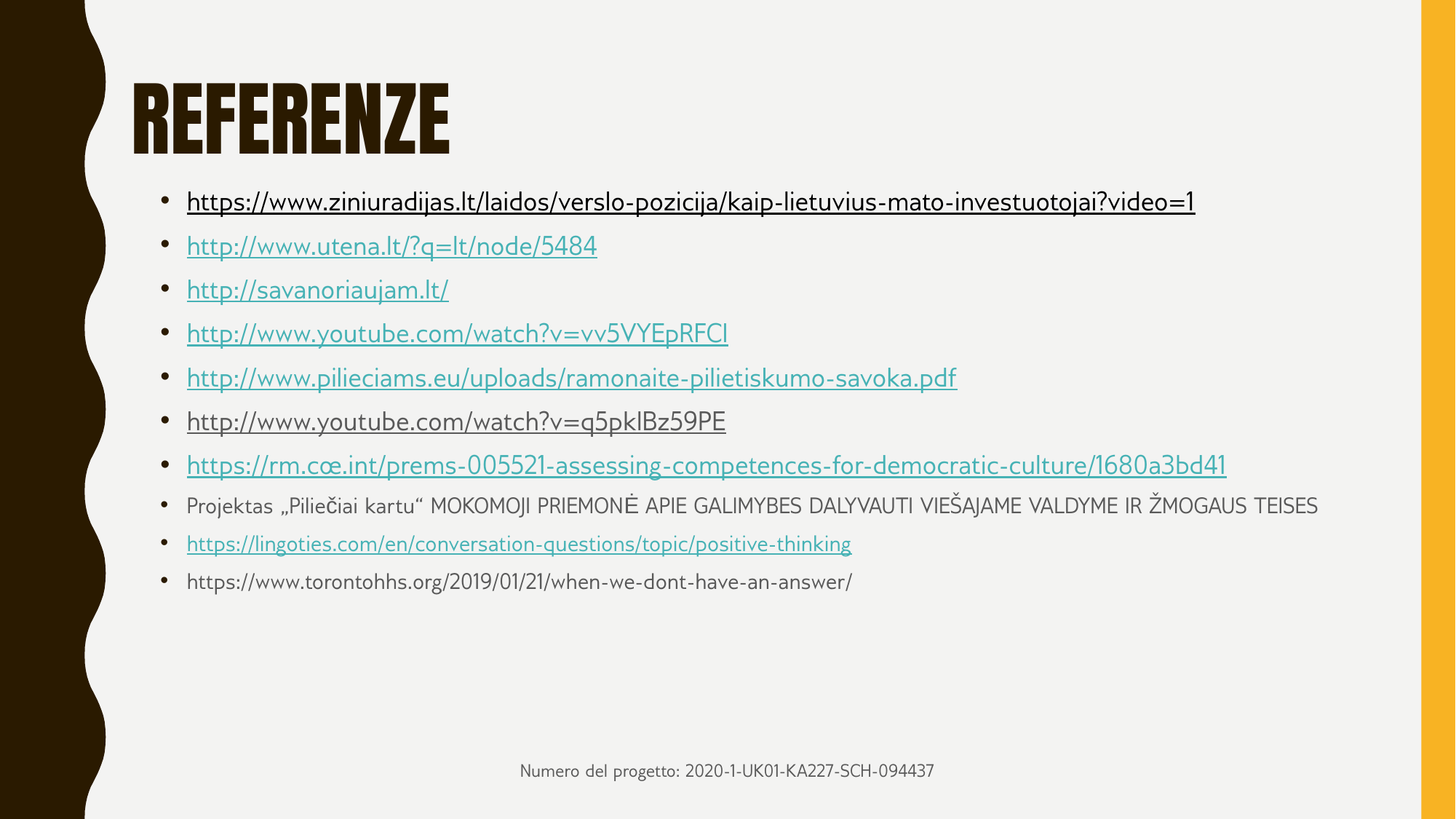

# REFERENZE

https://www.ziniuradijas.lt/laidos/verslo-pozicija/kaip-lietuvius-mato-investuotojai?video=1
http://www.utena.lt/?q=lt/node/5484
http://savanoriaujam.lt/
http://www.youtube.com/watch?v=vv5VYEpRFCI
http://www.pilieciams.eu/uploads/ramonaite-pilietiskumo-savoka.pdf
http://www.youtube.com/watch?v=q5pkIBz59PE
https://rm.coe.int/prems-005521-assessing-competences-for-democratic-culture/1680a3bd41
Projektas „Piliečiai kartu“ MOKOMOJI PRIEMONĖ APIE GALIMYBES DALYVAUTI VIEŠAJAME VALDYME IR ŽMOGAUS TEISES
https://lingoties.com/en/conversation-questions/topic/positive-thinking
https://www.torontohhs.org/2019/01/21/when-we-dont-have-an-answer/

Numero del progetto: 2020-1-UK01-KA227-SCH-094437